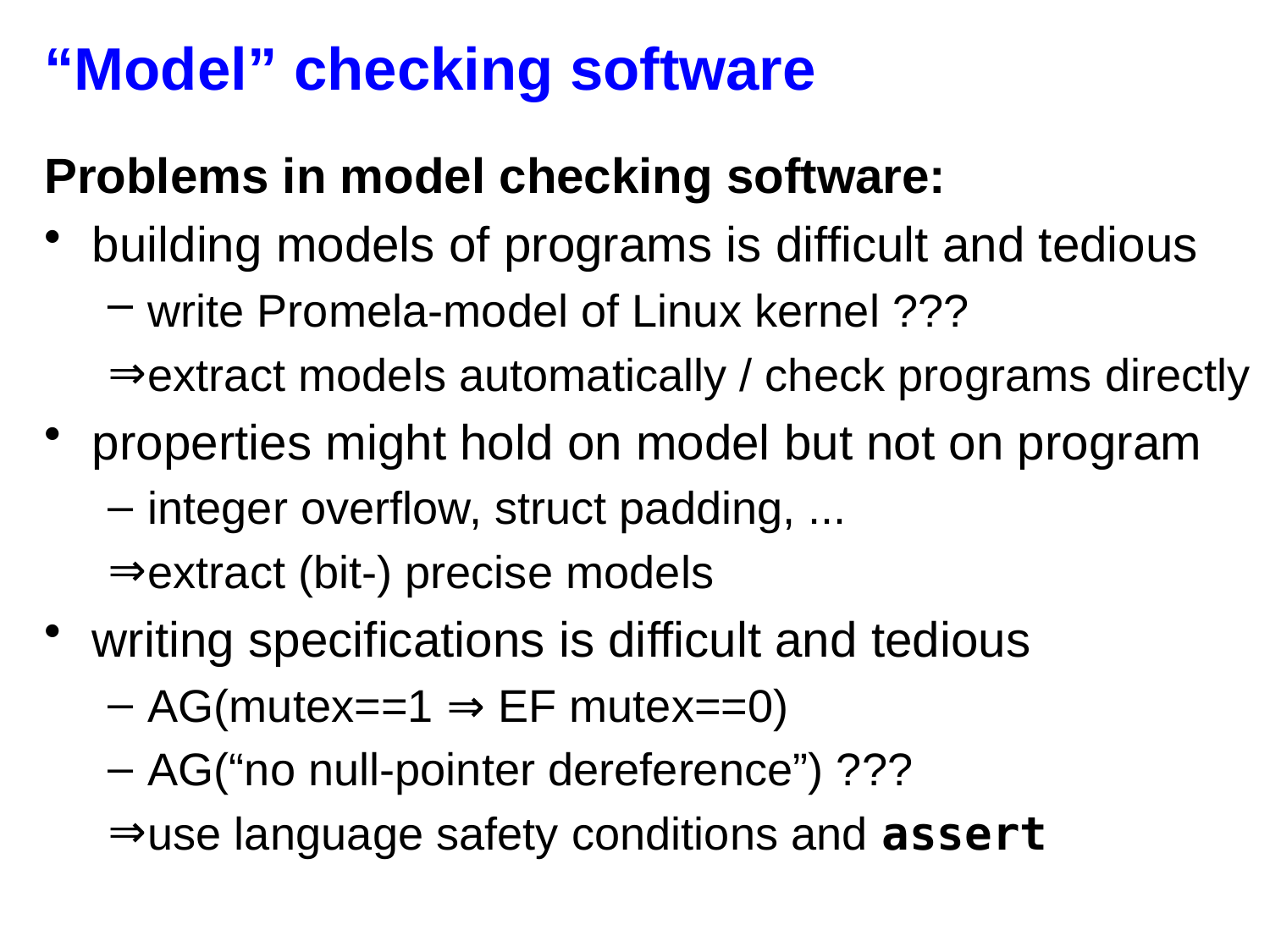

# “Model” checking software
Problems in model checking software:
building models of programs is difficult and tedious
write Promela-model of Linux kernel ???
extract models automatically / check programs directly
properties might hold on model but not on program
integer overflow, struct padding, ...
extract (bit-) precise models
writing specifications is difficult and tedious
AG(mutex==1 ⇒ EF mutex==0)
AG(“no null-pointer dereference”) ???
use language safety conditions and assert